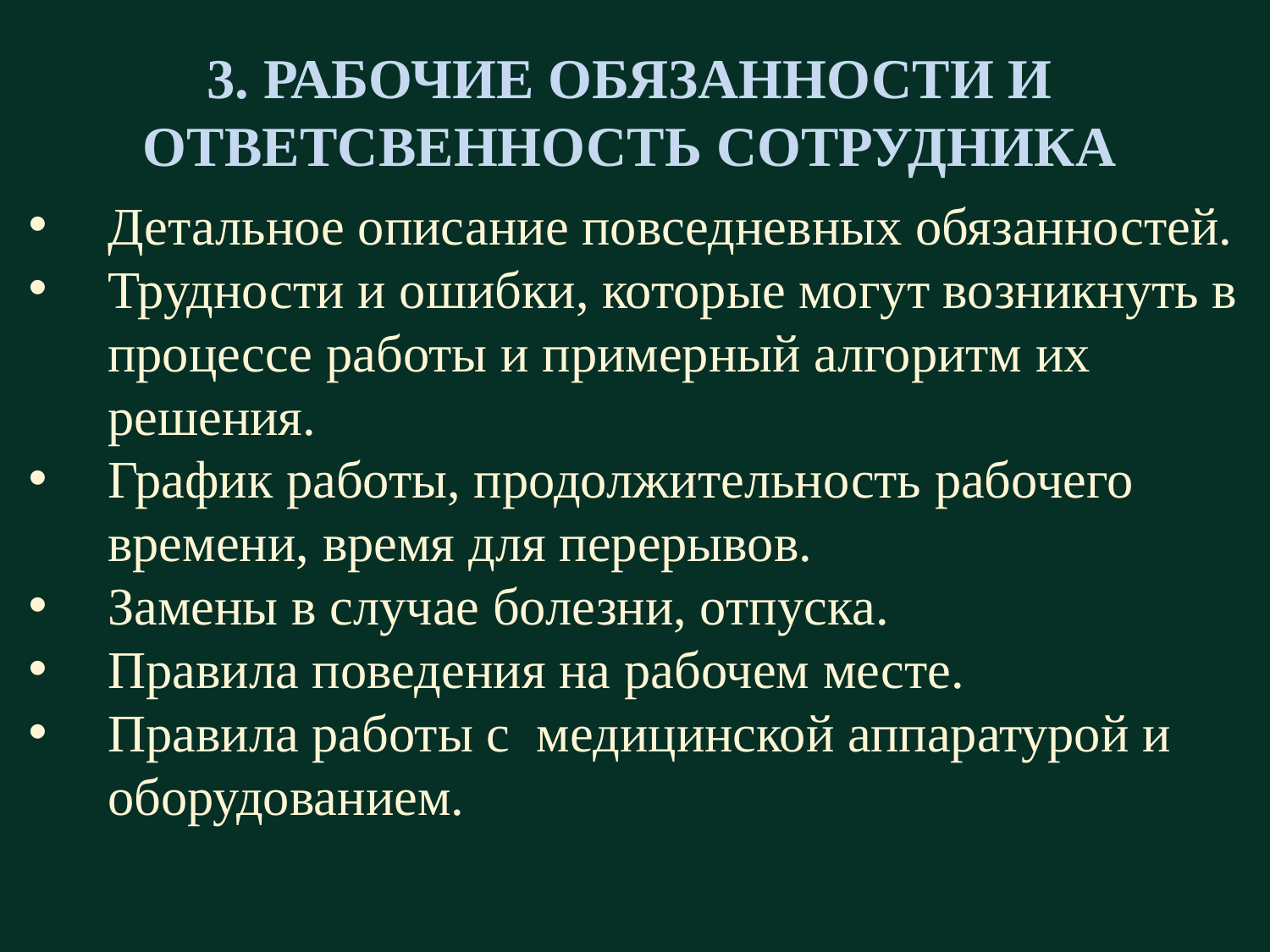

3. РАБОЧИЕ ОБЯЗАННОСТИ И ОТВЕТСВЕННОСТЬ СОТРУДНИКА
Детальное описание повседневных обязанностей.
Трудности и ошибки, которые могут возникнуть в процессе работы и примерный алгоритм их решения.
График работы, продолжительность рабочего времени, время для перерывов.
Замены в случае болезни, отпуска.
Правила поведения на рабочем месте.
Правила работы с  медицинской аппаратурой и оборудованием.